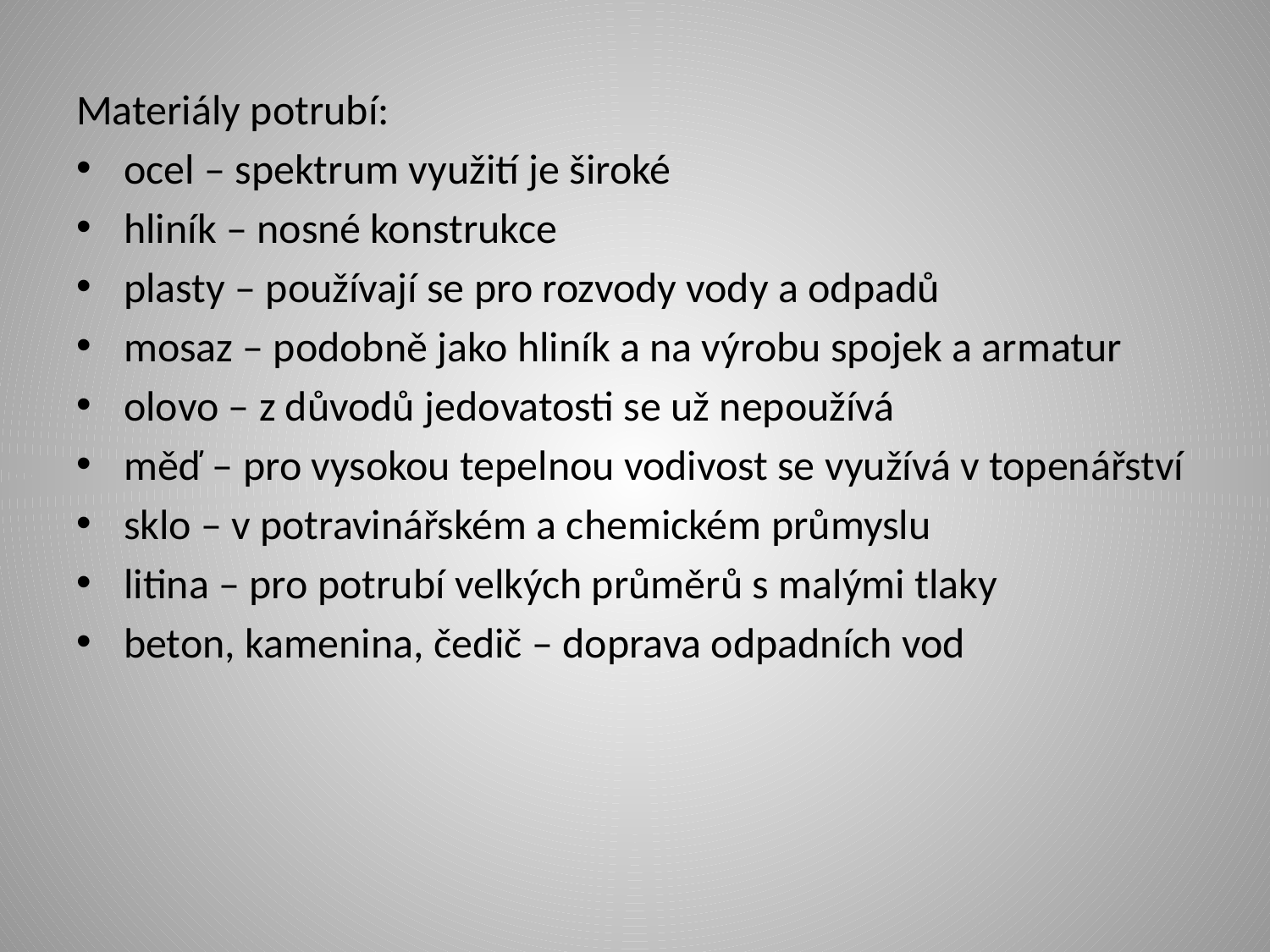

Materiály potrubí:
ocel – spektrum využití je široké
hliník – nosné konstrukce
plasty – používají se pro rozvody vody a odpadů
mosaz – podobně jako hliník a na výrobu spojek a armatur
olovo – z důvodů jedovatosti se už nepoužívá
měď – pro vysokou tepelnou vodivost se využívá v topenářství
sklo – v potravinářském a chemickém průmyslu
litina – pro potrubí velkých průměrů s malými tlaky
beton, kamenina, čedič – doprava odpadních vod